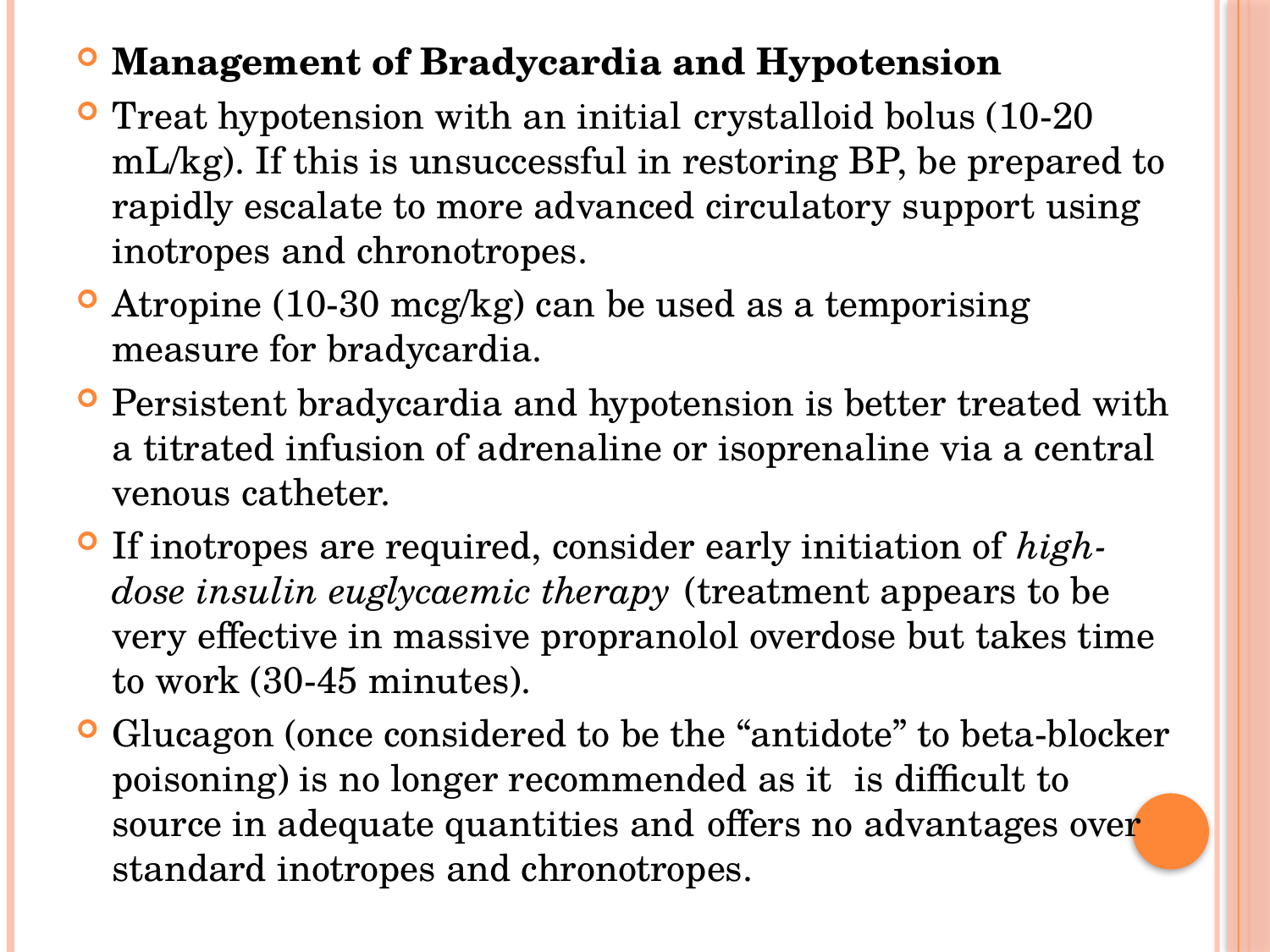

Management of Bradycardia and Hypotension
Treat hypotension with an initial crystalloid bolus (10-20 mL/kg). If this is unsuccessful in restoring BP, be prepared to rapidly escalate to more advanced circulatory support using inotropes and chronotropes.
Atropine (10-30 mcg/kg) can be used as a temporising measure for bradycardia.
Persistent bradycardia and hypotension is better treated with a titrated infusion of adrenaline or isoprenaline via a central venous catheter.
If inotropes are required, consider early initiation of high-dose insulin euglycaemic therapy (treatment appears to be very effective in massive propranolol overdose but takes time to work (30-45 minutes).
Glucagon (once considered to be the “antidote” to beta-blocker poisoning) is no longer recommended as it  is difficult to source in adequate quantities and offers no advantages over standard inotropes and chronotropes.